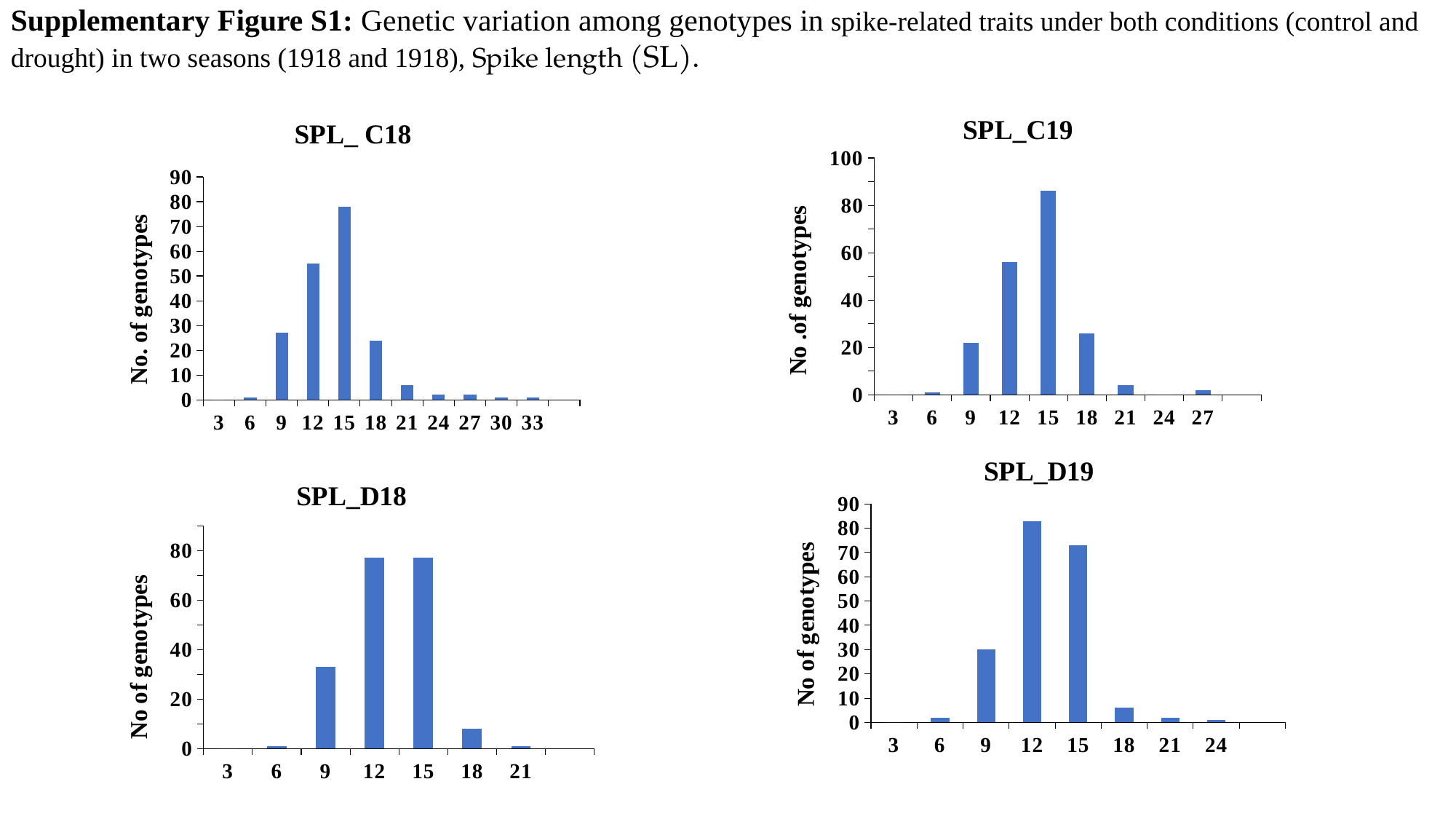

Supplementary Figure S1: Genetic variation among genotypes in spike-related traits under both conditions (control and drought) in two seasons (1918 and 1918), Spike length (SL).

### Chart: SPL_C19

| Category |  |
|---|---|
| 3 | 0.0 |
| 6 | 1.0 |
| 9 | 22.0 |
| 12 | 56.0 |
| 15 | 86.0 |
| 18 | 26.0 |
| 21 | 4.0 |
| 24 | 0.0 |
| 27 | 2.0 |
|  | None |

### Chart: SPL_ C18

| Category |  |
|---|---|
| 3 | 0.0 |
| 6 | 1.0 |
| 9 | 27.0 |
| 12 | 55.0 |
| 15 | 78.0 |
| 18 | 24.0 |
| 21 | 6.0 |
| 24 | 2.0 |
| 27 | 2.0 |
| 30 | 1.0 |
| 33 | 1.0 |
|  | None |

### Chart: SPL_D19

| Category |  |
|---|---|
| 3 | 0.0 |
| 6 | 2.0 |
| 9 | 30.0 |
| 12 | 83.0 |
| 15 | 73.0 |
| 18 | 6.0 |
| 21 | 2.0 |
| 24 | 1.0 |
|  | None |

### Chart: SPL_D18

| Category |  |
|---|---|
| 3 | 0.0 |
| 6 | 1.0 |
| 9 | 33.0 |
| 12 | 77.0 |
| 15 | 77.0 |
| 18 | 8.0 |
| 21 | 1.0 |
|  | None |